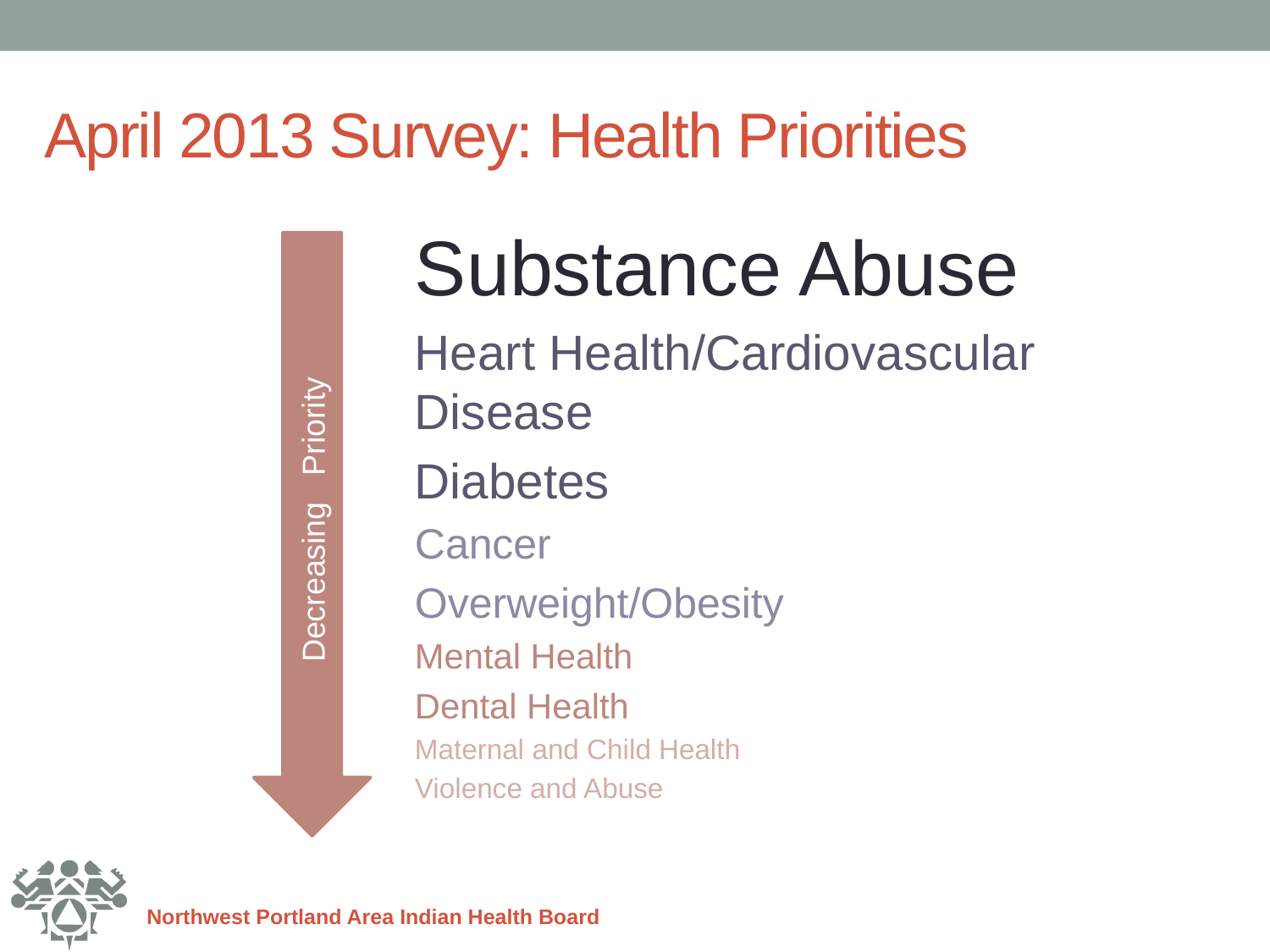

# April 2013 Survey: Health Priorities
Substance Abuse
Heart Health/Cardiovascular Disease
Diabetes
Cancer
Overweight/Obesity
Mental Health
Dental Health
Maternal and Child Health
Violence and Abuse
Decreasing   Priority